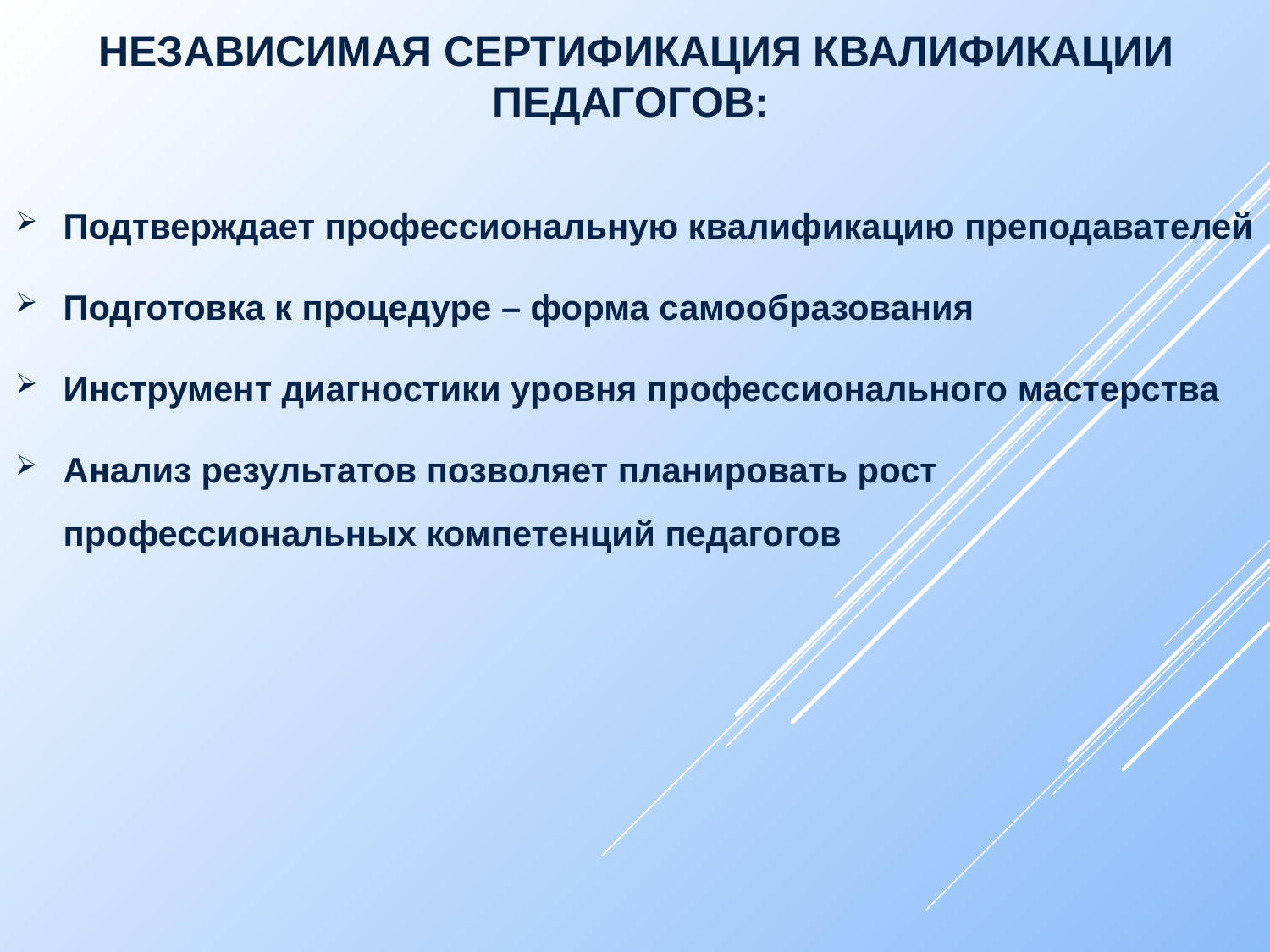

# Независимая сертификация квалификации педагогов:
Подтверждает профессиональную квалификацию преподавателей
Подготовка к процедуре – форма самообразования
Инструмент диагностики уровня профессионального мастерства
Анализ результатов позволяет планировать рост профессиональных компетенций педагогов